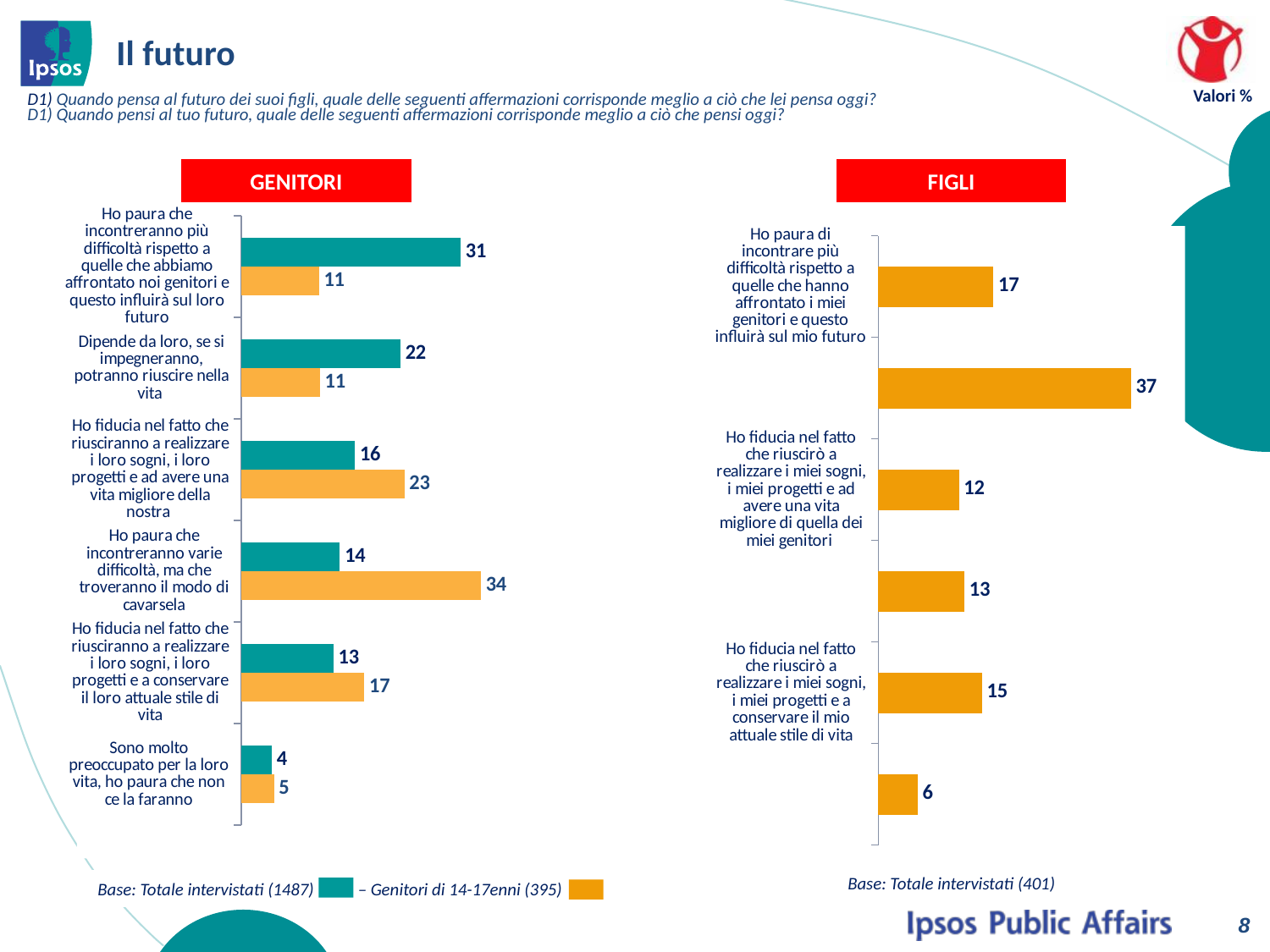

# Il futuro
Valori %
D1) Quando pensa al futuro dei suoi figli, quale delle seguenti affermazioni corrisponde meglio a ciò che lei pensa oggi?
D1) Quando pensi al tuo futuro, quale delle seguenti affermazioni corrisponde meglio a ciò che pensi oggi?
GENITORI
FIGLI

### Chart

| Category | totale | con figli 14-17 |
|---|---|---|
| Ho paura che incontreranno più difficoltà rispetto a quelle che abbiamo affrontato noi genitori e questo influirà sul loro futuro | 30.7 | 10.9 |
| Dipende da loro, se si impegneranno, potranno riuscire nella vita  | 22.3 | 11.0 |
| Ho fiducia nel fatto che riusciranno a realizzare i loro sogni, i loro progetti e ad avere una vita migliore della nostra  | 15.9 | 22.8 |
| Ho paura che incontreranno varie difficoltà, ma che troveranno il modo di cavarsela | 13.8 | 33.5 |
| Ho fiducia nel fatto che riusciranno a realizzare i loro sogni, i loro progetti e a conservare il loro attuale stile di vita | 12.9 | 17.2 |
| Sono molto preoccupato per la loro vita, ho paura che non ce la faranno | 4.3 | 4.6 |

### Chart

| Category | 2013 |
|---|---|
| Ho paura di incontrare più difficoltà rispetto a quelle che hanno affrontato i miei genitori e questo influirà sul mio futuro | 17.0 |
| Dipende da me, se mi impegnerò, potrò riuscire nella vita  | 37.300000000000004 |
| Ho fiducia nel fatto che riuscirò a realizzare i miei sogni, i miei progetti e ad avere una vita migliore di quella dei miei genitori  | 11.9 |
| Ho paura che incontrerò varie difficoltà, ma penso che troverò il modo di cavarmela | 12.7 |
| Ho fiducia nel fatto che riuscirò a realizzare i miei sogni, i miei progetti e a conservare il mio attuale stile di vita | 15.3 |
| Sono molto preoccupato per la mia vita, ho paura di non farcela | 5.8 |
Base: Totale intervistati (401)

Base: Totale intervistati (1487)           – Genitori di 14-17enni (395)

8